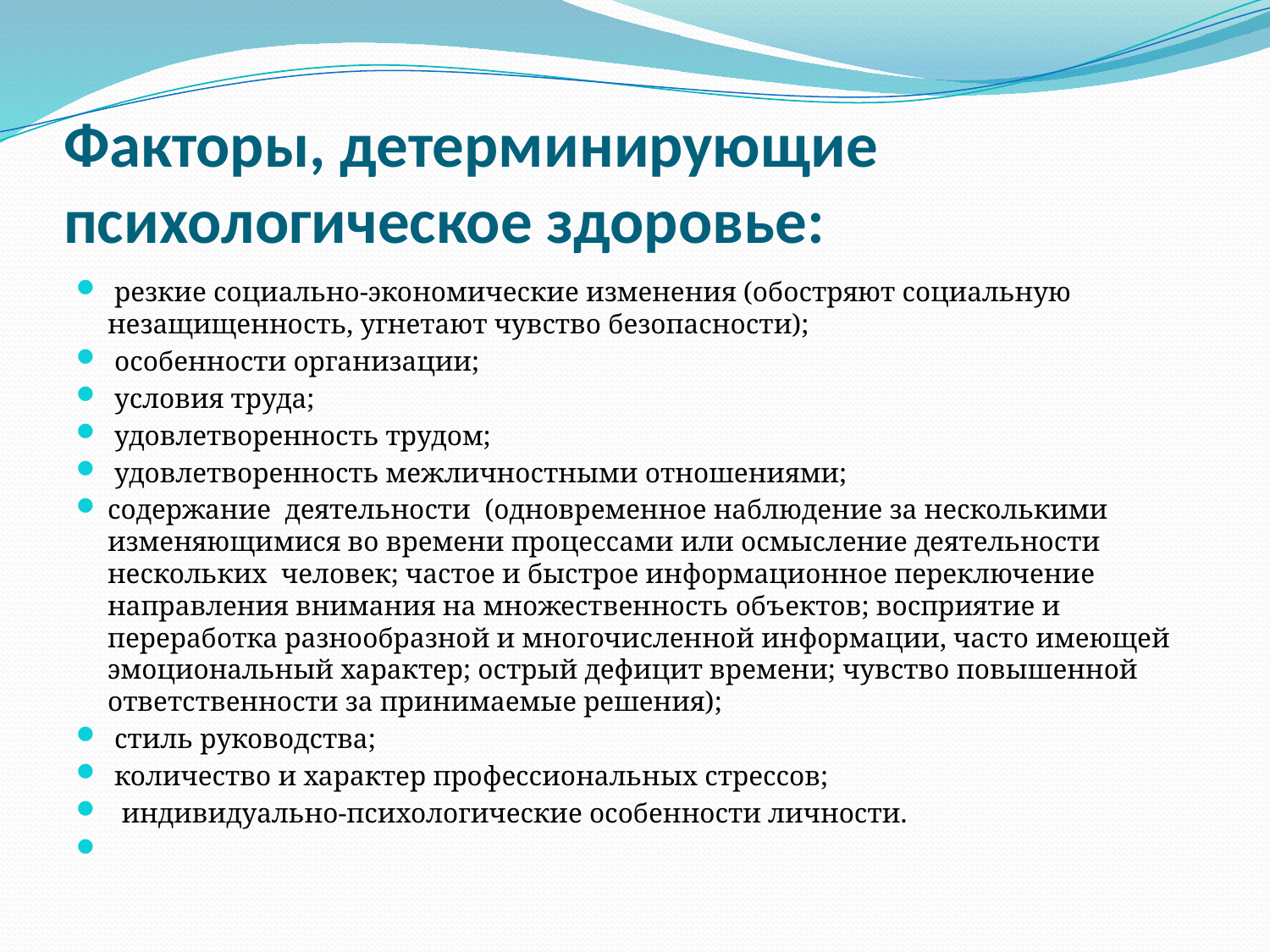

# Факторы, детерминирующие психологическое здоровье:
 резкие социально-экономические изменения (обостряют социальную незащищенность, угнетают чувство безопасности);
 особенности организации;
 условия труда;
 удовлетворенность трудом;
 удовлетворенность межличностными отношениями;
содержание  деятельности  (одновременное наблюдение за несколькими изменяющимися во времени процессами или осмысление деятельности нескольких  человек; частое и быстрое информационное переключение направления внимания на множественность объектов; восприятие и переработка разнообразной и многочисленной информации, часто имеющей эмоциональный характер; острый дефицит времени; чувство повышенной ответственности за принимаемые решения);
 стиль руководства;
 количество и характер профессиональных стрессов;
  индивидуально-психологические особенности личности.